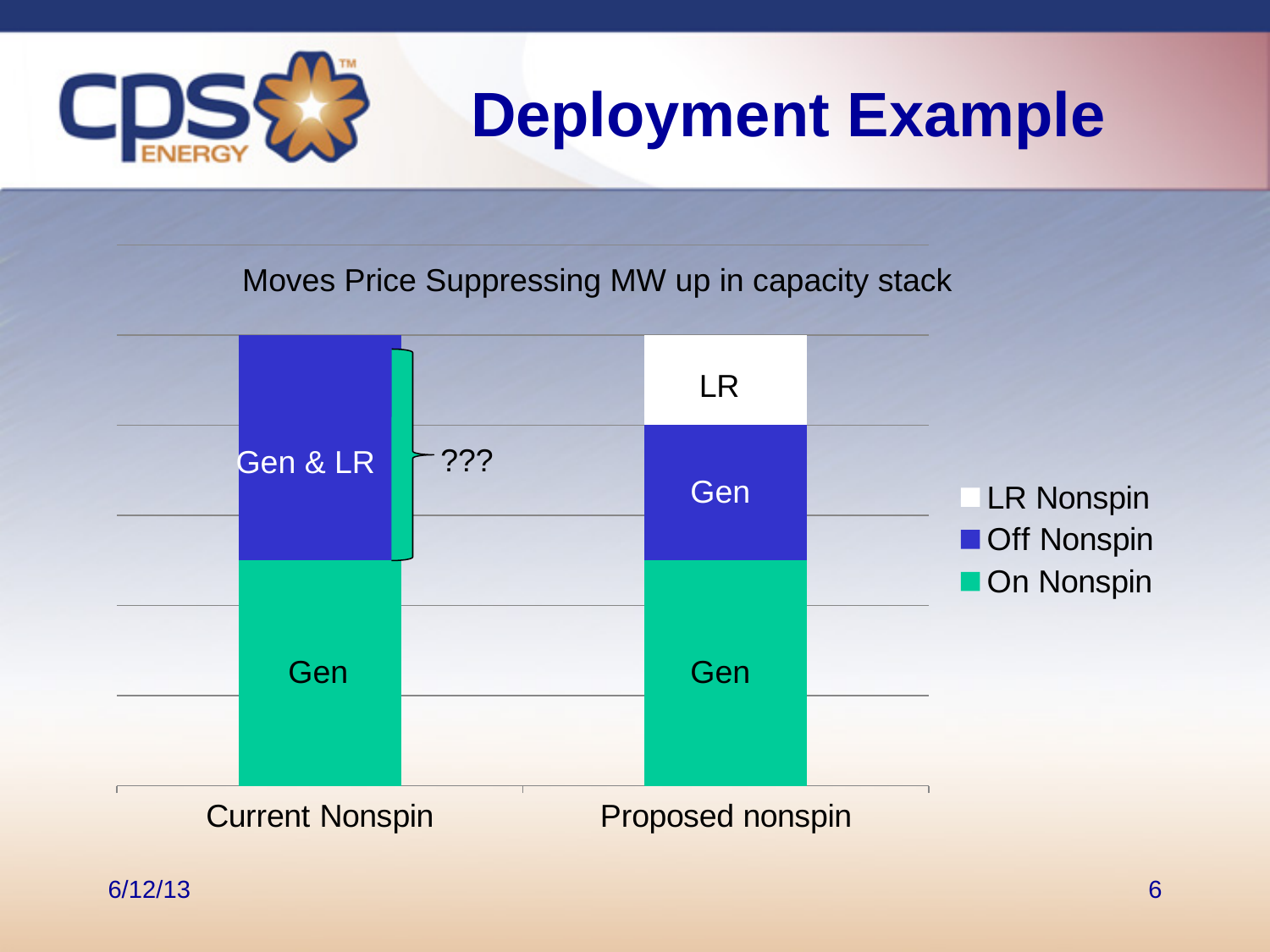

# Deployment Example

### Chart

| Category | On Nonspin | Off Nonspin | LR Nonspin |
|---|---|---|---|
| Current Nonspin | 5.0 | 5.0 | 0.0 |
| Proposed nonspin | 5.0 | 3.0 | 2.0 |
Moves Price Suppressing MW up in capacity stack

LR
???
Gen & LR
Gen
Gen
Gen
6/12/13
6